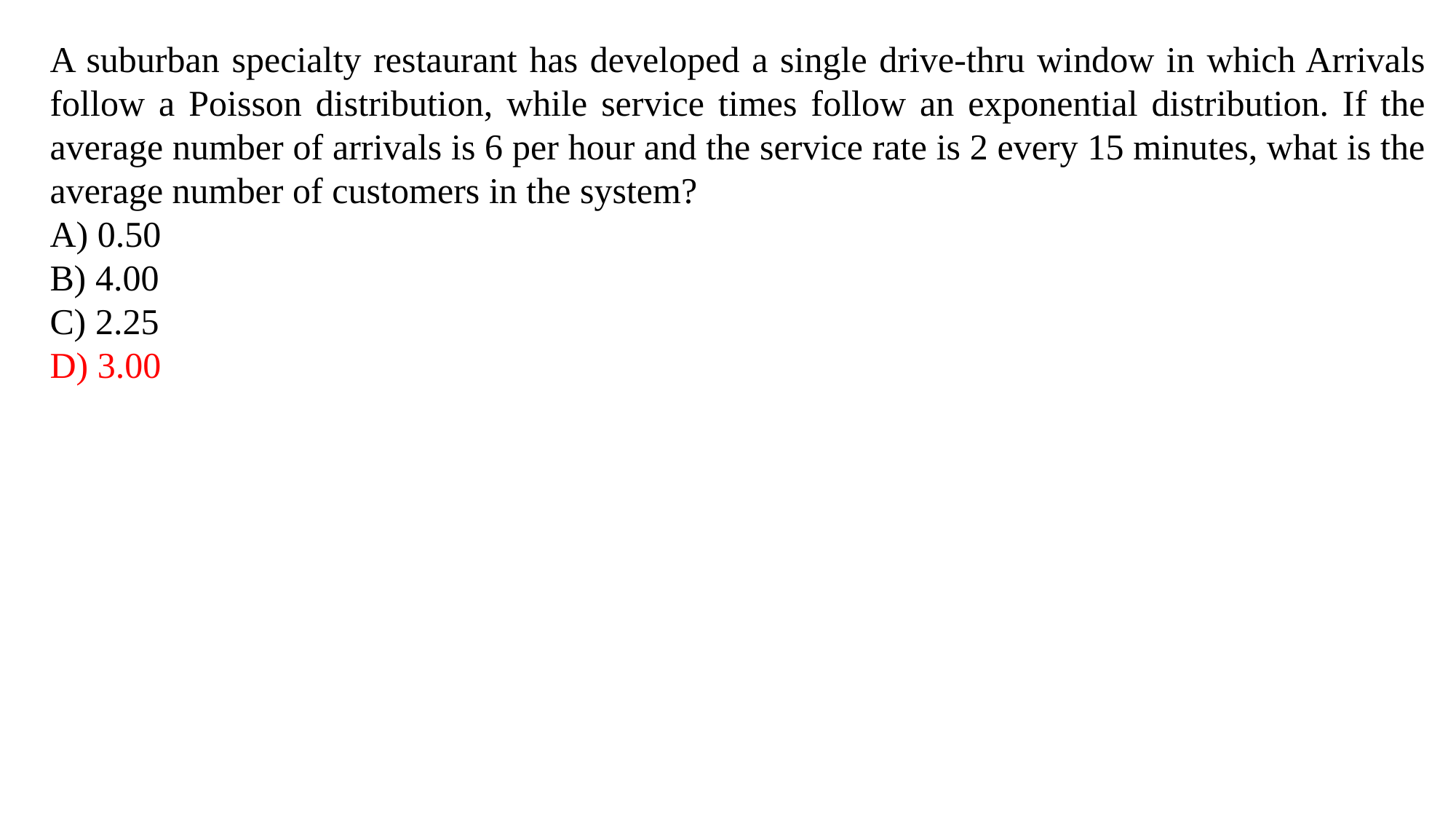

A suburban specialty restaurant has developed a single drive-thru window in which Arrivals follow a Poisson distribution, while service times follow an exponential distribution. If the average number of arrivals is 6 per hour and the service rate is 2 every 15 minutes, what is the average number of customers in the system?
A) 0.50
B) 4.00
C) 2.25
D) 3.00